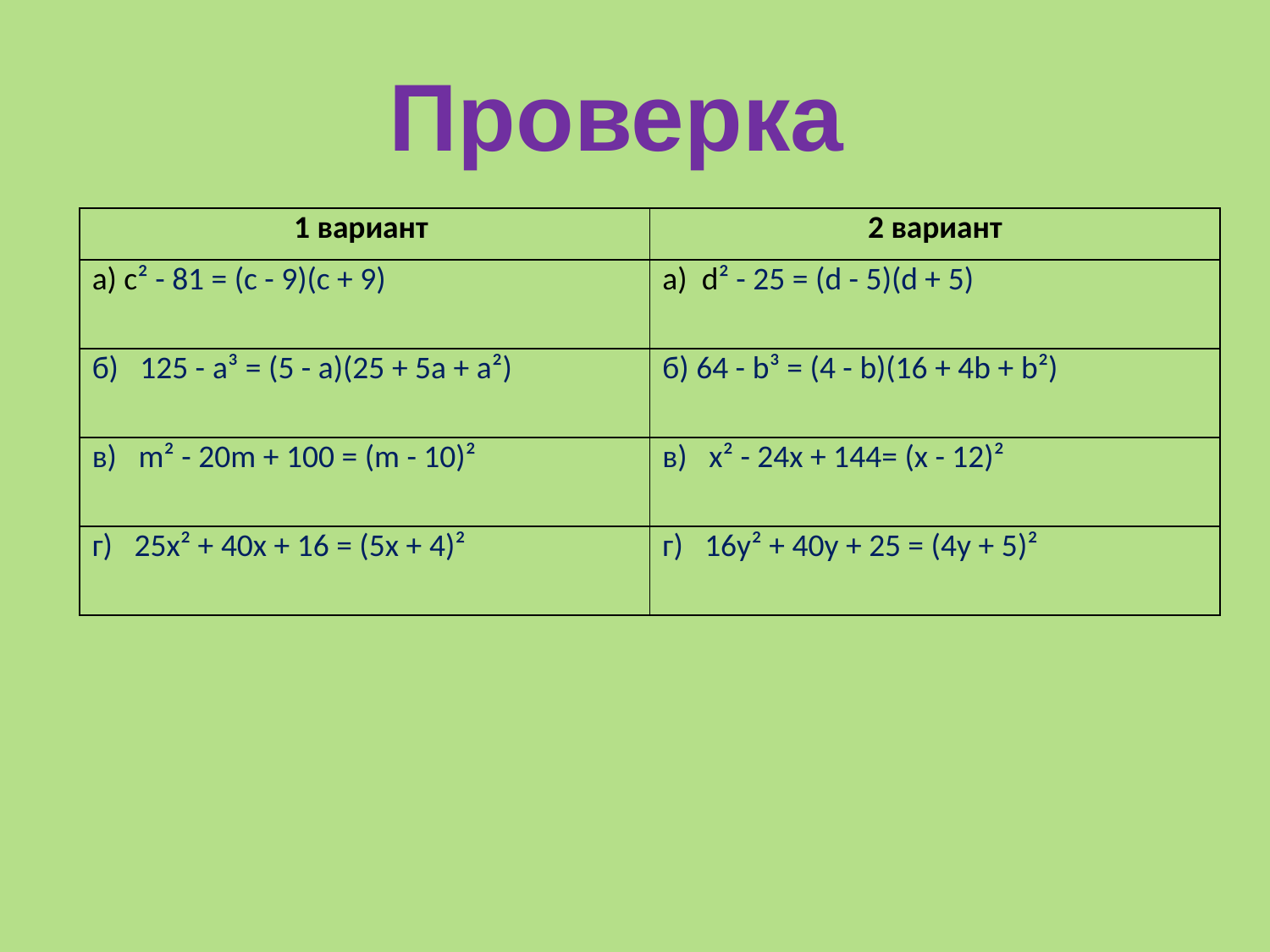

Проверка
| 1 вариант | 2 вариант |
| --- | --- |
| а) с² - 81 = (с - 9)(с + 9) | а) d² - 25 = (d - 5)(d + 5) |
| б) 125 - a³ = (5 - а)(25 + 5a + a²) | б) 64 - b³ = (4 - b)(16 + 4b + b²) |
| в) m² - 20m + 100 = (m - 10)² | в) x² - 24x + 144= (x - 12)² |
| г) 25x² + 40x + 16 = (5х + 4)² | г) 16y² + 40y + 25 = (4y + 5)² |